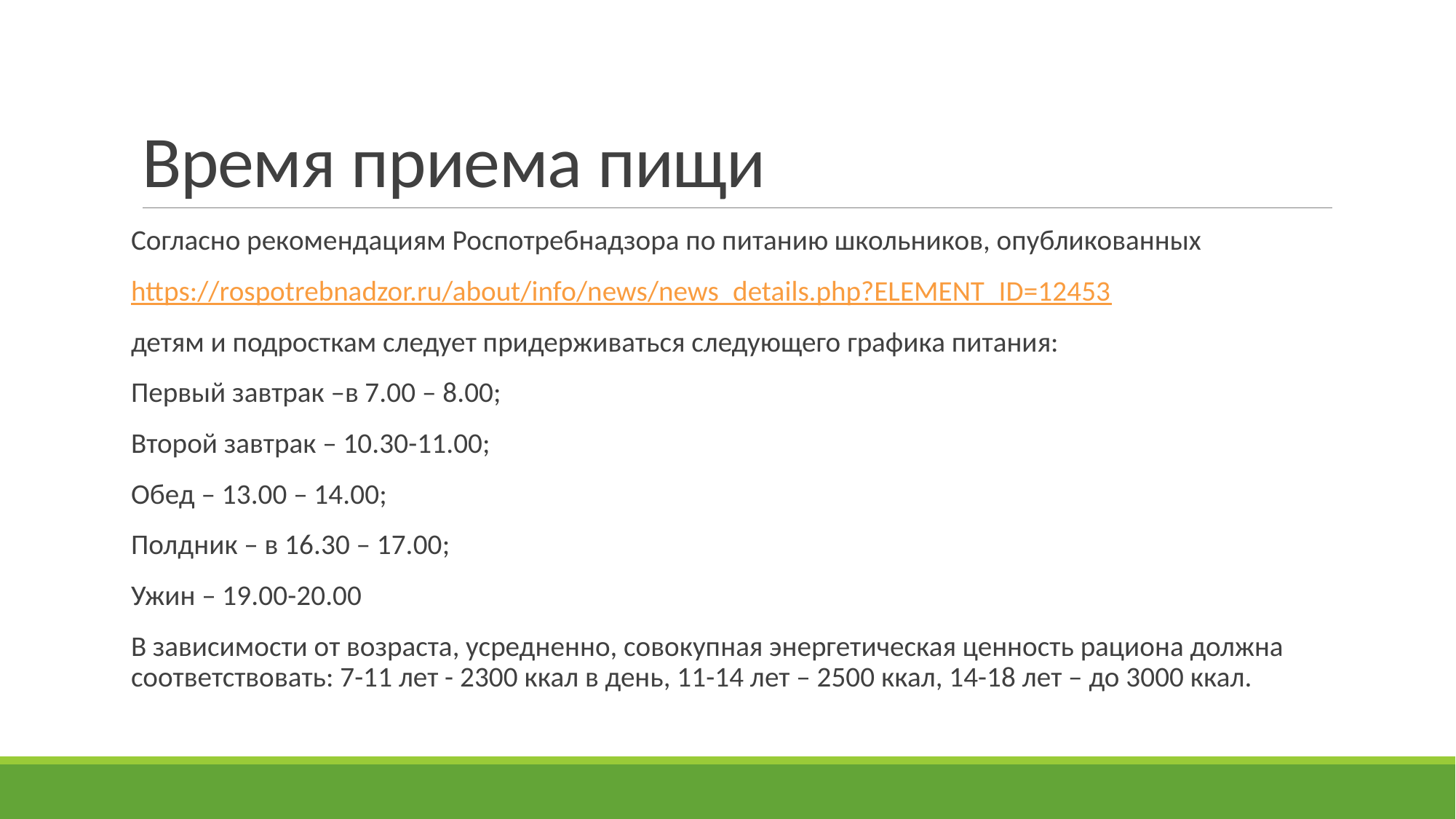

# Время приема пищи
Согласно рекомендациям Роспотребнадзора по питанию школьников, опубликованных
https://rospotrebnadzor.ru/about/info/news/news_details.php?ELEMENT_ID=12453
детям и подросткам следует придерживаться следующего графика питания:
Первый завтрак –в 7.00 – 8.00;
Второй завтрак – 10.30-11.00;
Обед – 13.00 – 14.00;
Полдник – в 16.30 – 17.00;
Ужин – 19.00-20.00
В зависимости от возраста, усредненно, совокупная энергетическая ценность рациона должна соответствовать: 7-11 лет - 2300 ккал в день, 11-14 лет – 2500 ккал, 14-18 лет – до 3000 ккал.